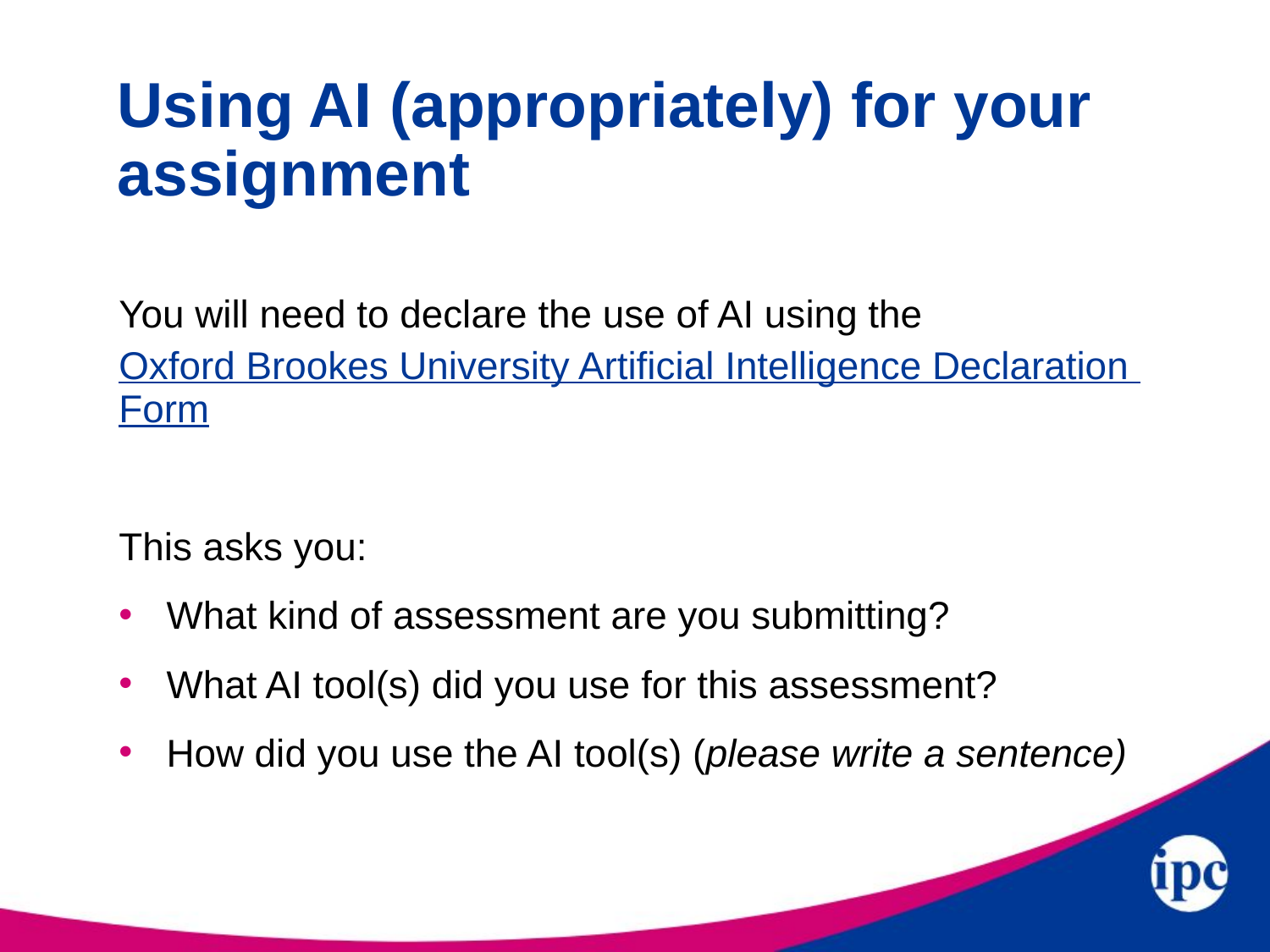

# Using AI (appropriately) for your assignment

You will need to declare the use of AI using the Oxford Brookes University Artificial Intelligence Declaration Form

This asks you:
What kind of assessment are you submitting?
What AI tool(s) did you use for this assessment?
How did you use the AI tool(s) (please write a sentence)